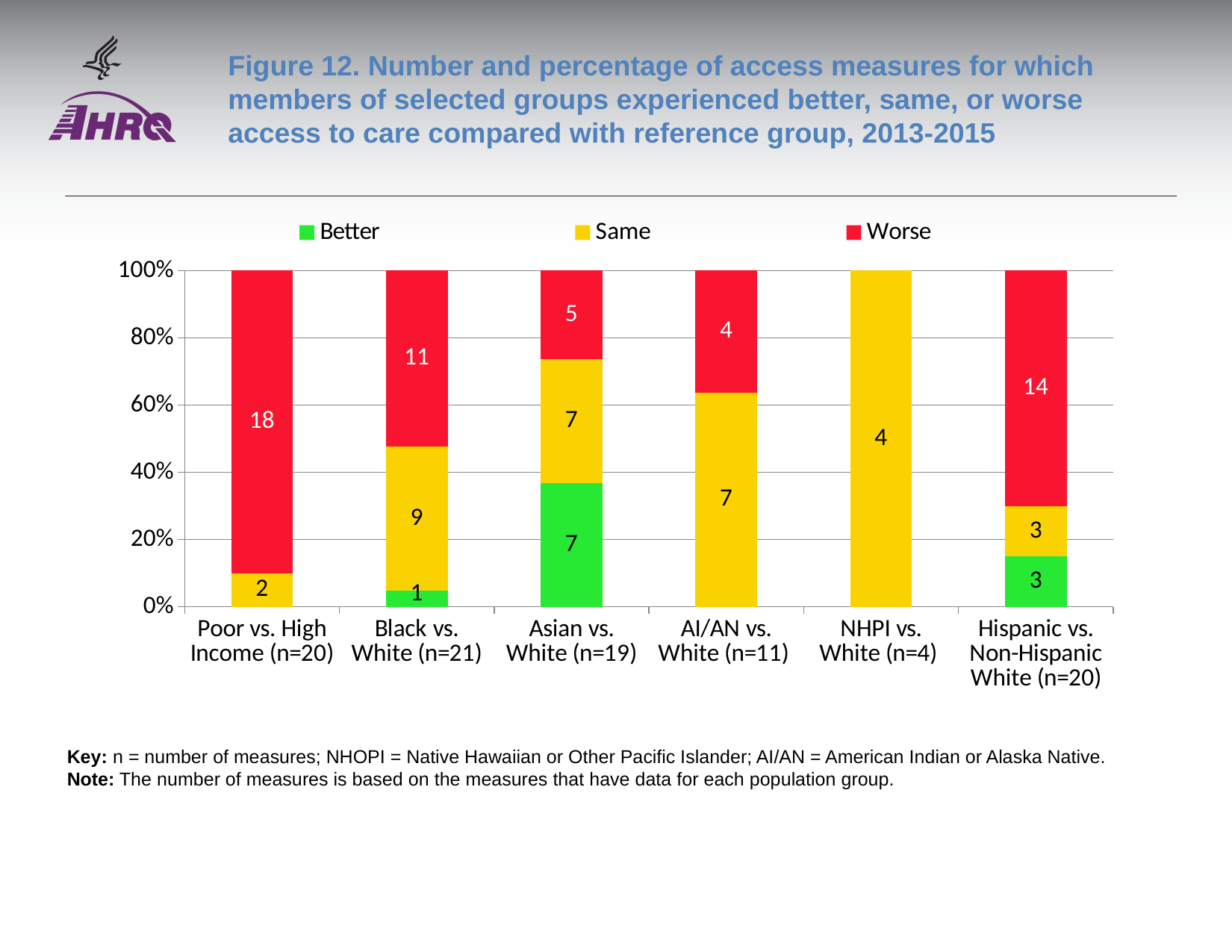

# Figure 12. Number and percentage of access measures for which members of selected groups experienced better, same, or worse access to care compared with reference group, 2013-2015

### Chart

| Category | Better | Same | Worse |
|---|---|---|---|
| Poor vs. High Income (n=20) | 0.0 | 2.0 | 18.0 |
| Black vs. White (n=21) | 1.0 | 9.0 | 11.0 |
| Asian vs. White (n=19) | 7.0 | 7.0 | 5.0 |
| AI/AN vs. White (n=11)  | 0.0 | 7.0 | 4.0 |
| NHPI vs. White (n=4)  | 0.0 | 4.0 | 0.0 |
| Hispanic vs. Non-Hispanic White (n=20) | 3.0 | 3.0 | 14.0 |
Key: n = number of measures; NHOPI = Native Hawaiian or Other Pacific Islander; AI/AN = American Indian or Alaska Native.
Note: The number of measures is based on the measures that have data for each population group.